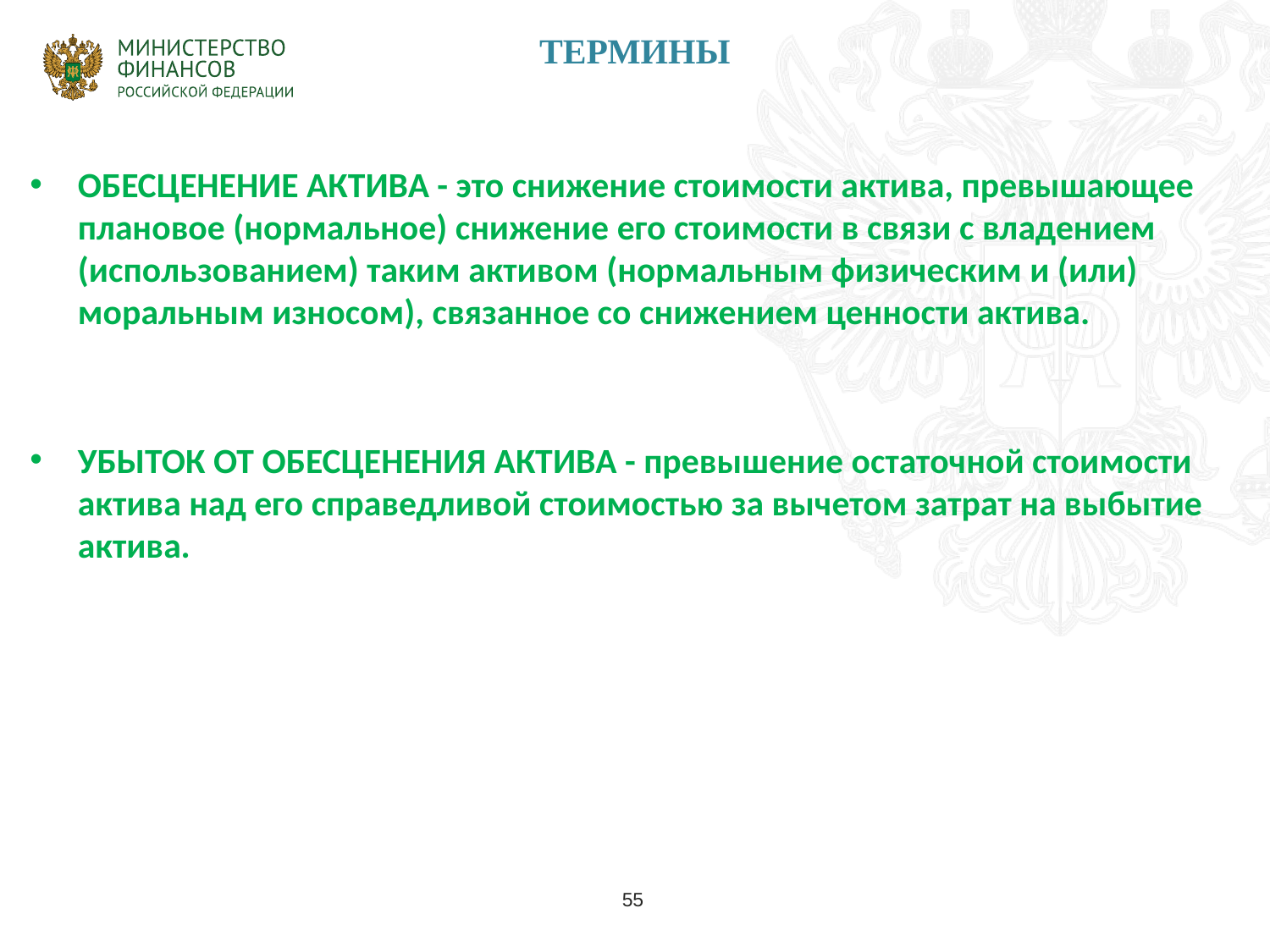

# ТЕРМИНЫ
ОБЕСЦЕНЕНИЕ АКТИВА - это снижение стоимости актива, превышающее плановое (нормальное) снижение его стоимости в связи с владением (использованием) таким активом (нормальным физическим и (или) моральным износом), связанное со снижением ценности актива.

УБЫТОК ОТ ОБЕСЦЕНЕНИЯ АКТИВА - превышение остаточной стоимости актива над его справедливой стоимостью за вычетом затрат на выбытие актива.

55